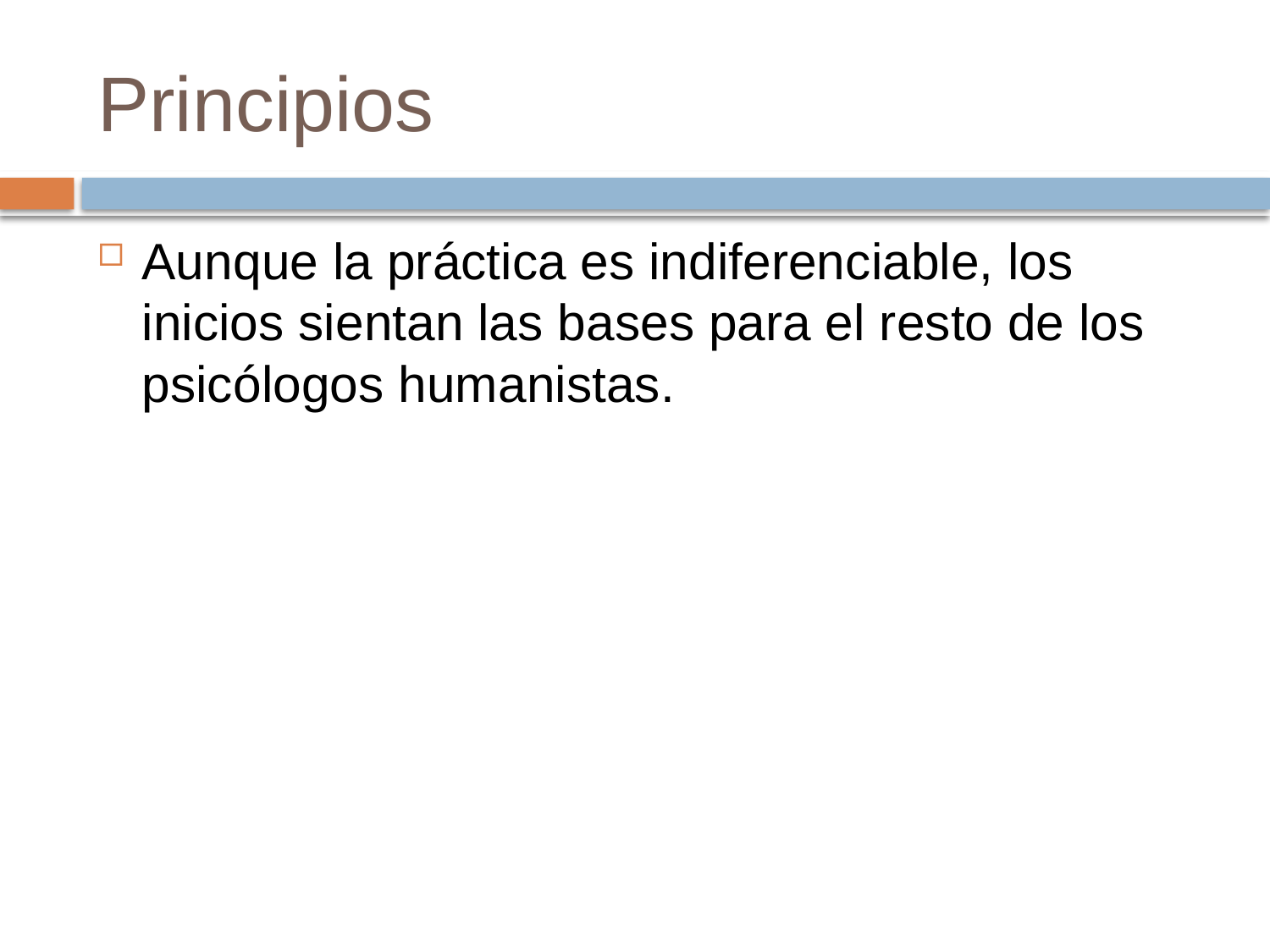

# Principios
Aunque la práctica es indiferenciable, los inicios sientan las bases para el resto de los psicólogos humanistas.